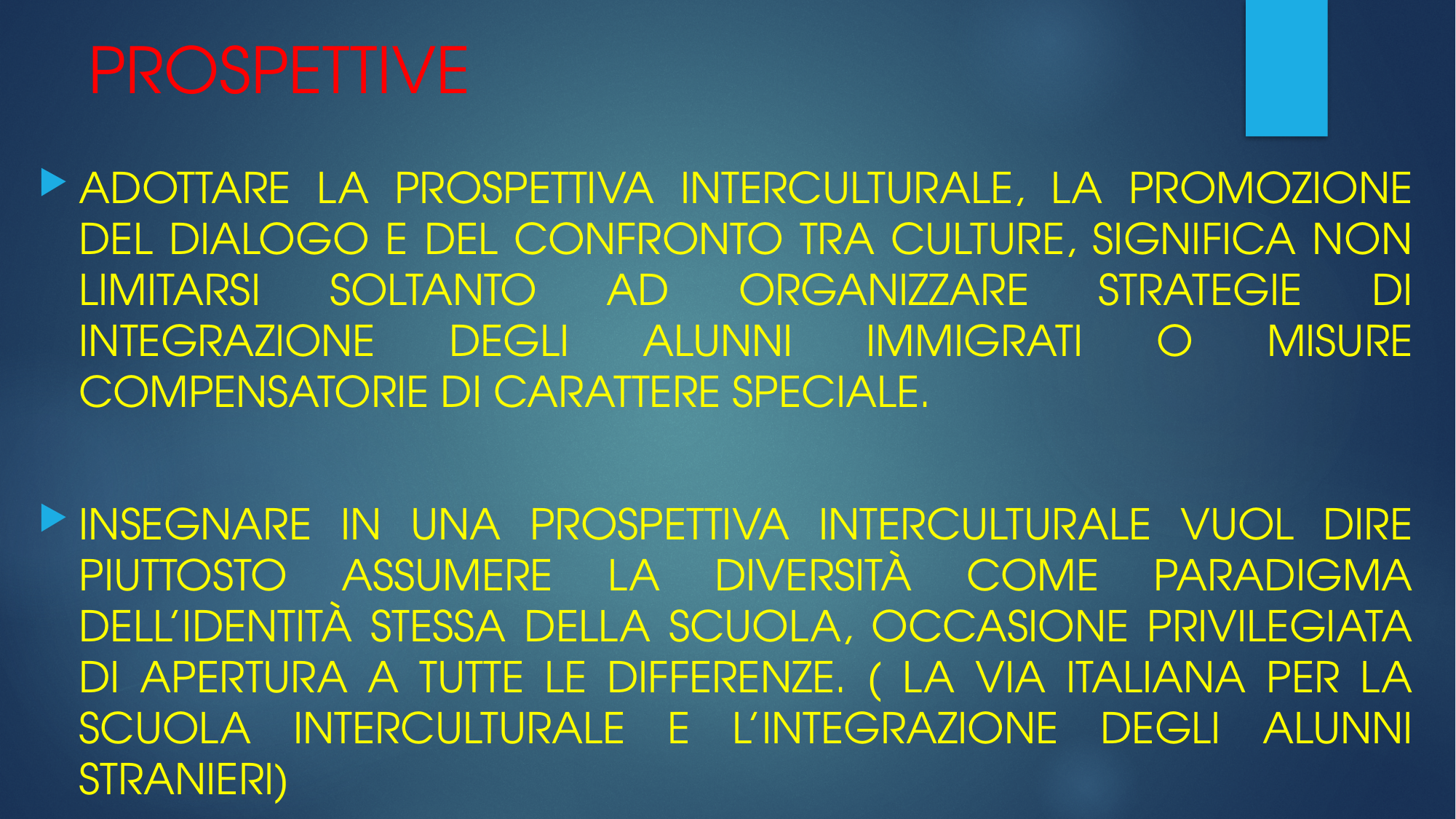

# PROSPETTIVE

ADOTTARE LA PROSPETTIVA INTERCULTURALE, LA PROMOZIONE DEL DIALOGO E DEL CONFRONTO TRA CULTURE, SIGNIFICA NON LIMITARSI SOLTANTO AD ORGANIZZARE STRATEGIE DI INTEGRAZIONE DEGLI ALUNNI IMMIGRATI O MISURE COMPENSATORIE DI CARATTERE SPECIALE.

INSEGNARE IN UNA PROSPETTIVA INTERCULTURALE VUOL DIRE PIUTTOSTO ASSUMERE LA DIVERSITÀ COME PARADIGMA DELL’IDENTITÀ STESSA DELLA SCUOLA, OCCASIONE PRIVILEGIATA DI APERTURA A TUTTE LE DIFFERENZE. ( LA VIA ITALIANA PER LA SCUOLA INTERCULTURALE E L’INTEGRAZIONE DEGLI ALUNNI STRANIERI)